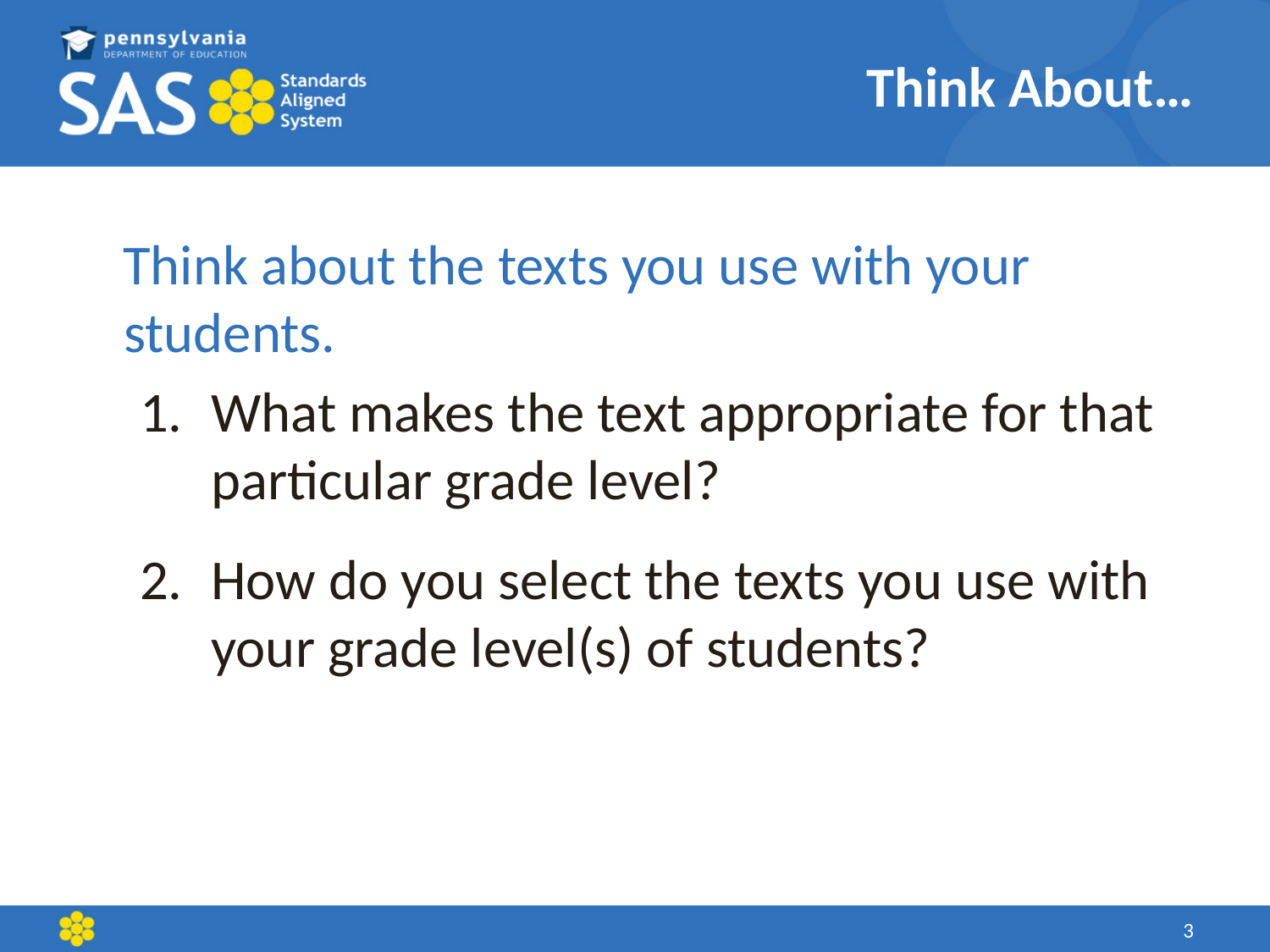

# Think About…
Think about the texts you use with your students.
What makes the text appropriate for that particular grade level?
How do you select the texts you use with your grade level(s) of students?

3